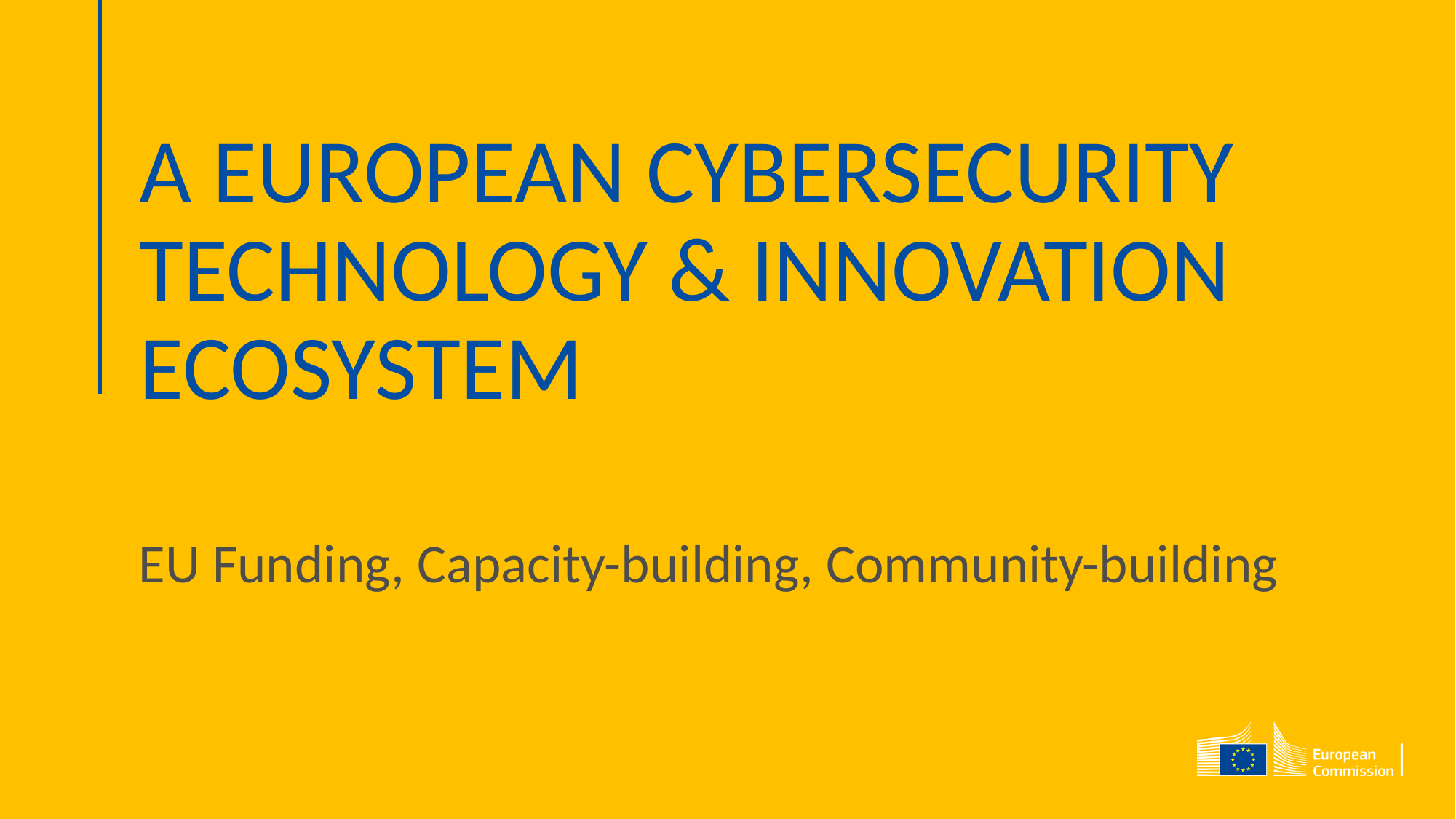

# A EUROPEAN CYBERSECURITY TECHNOLOGY & INNOVATION ECOSYSTEM

EU Funding, Capacity-building, Community-building